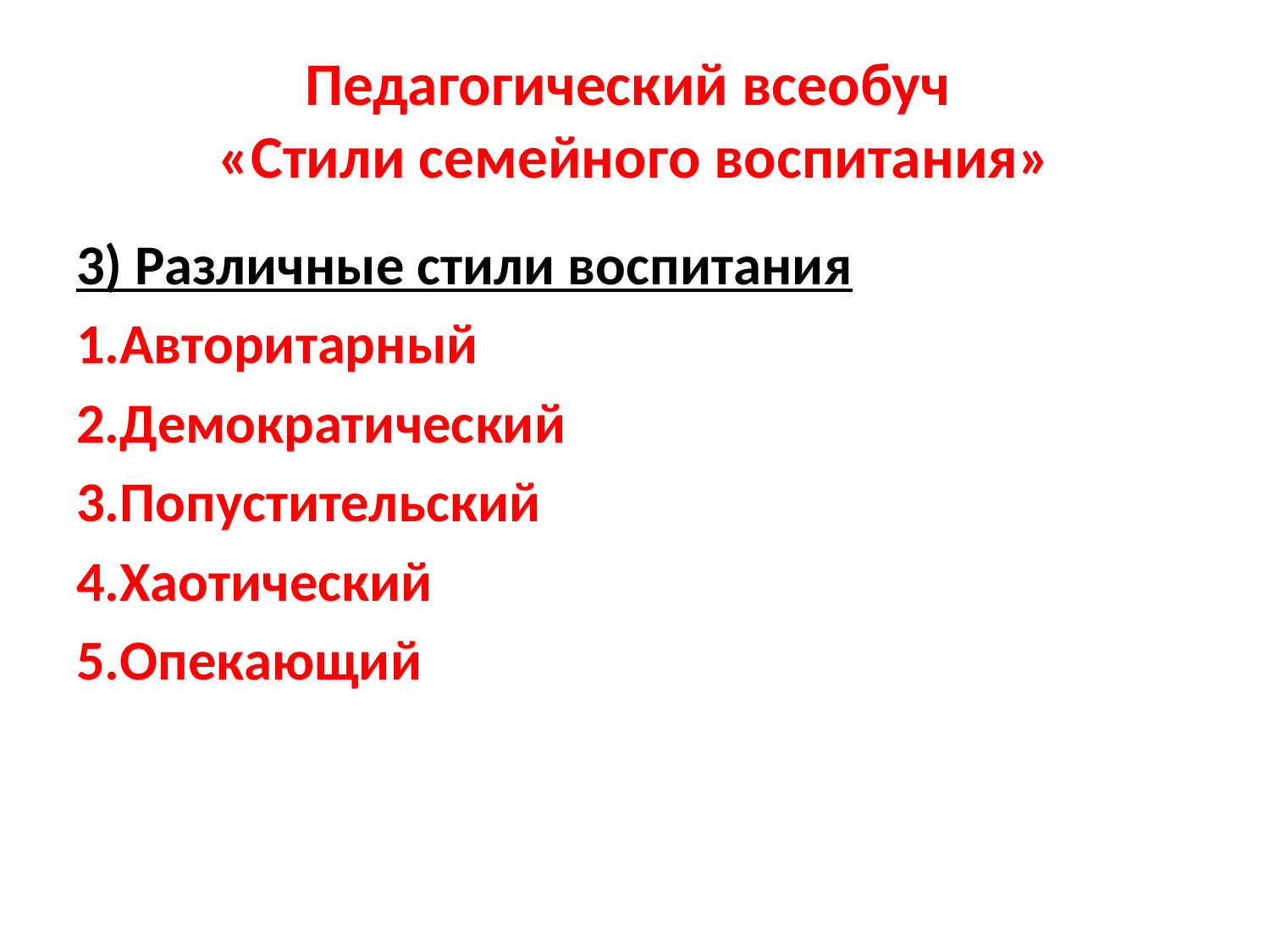

# Педагогический всеобуч «Стили семейного воспитания»
3) Различные стили воспитания
1.Авторитарный
2.Демократический
3.Попустительский
4.Хаотический
5.Опекающий